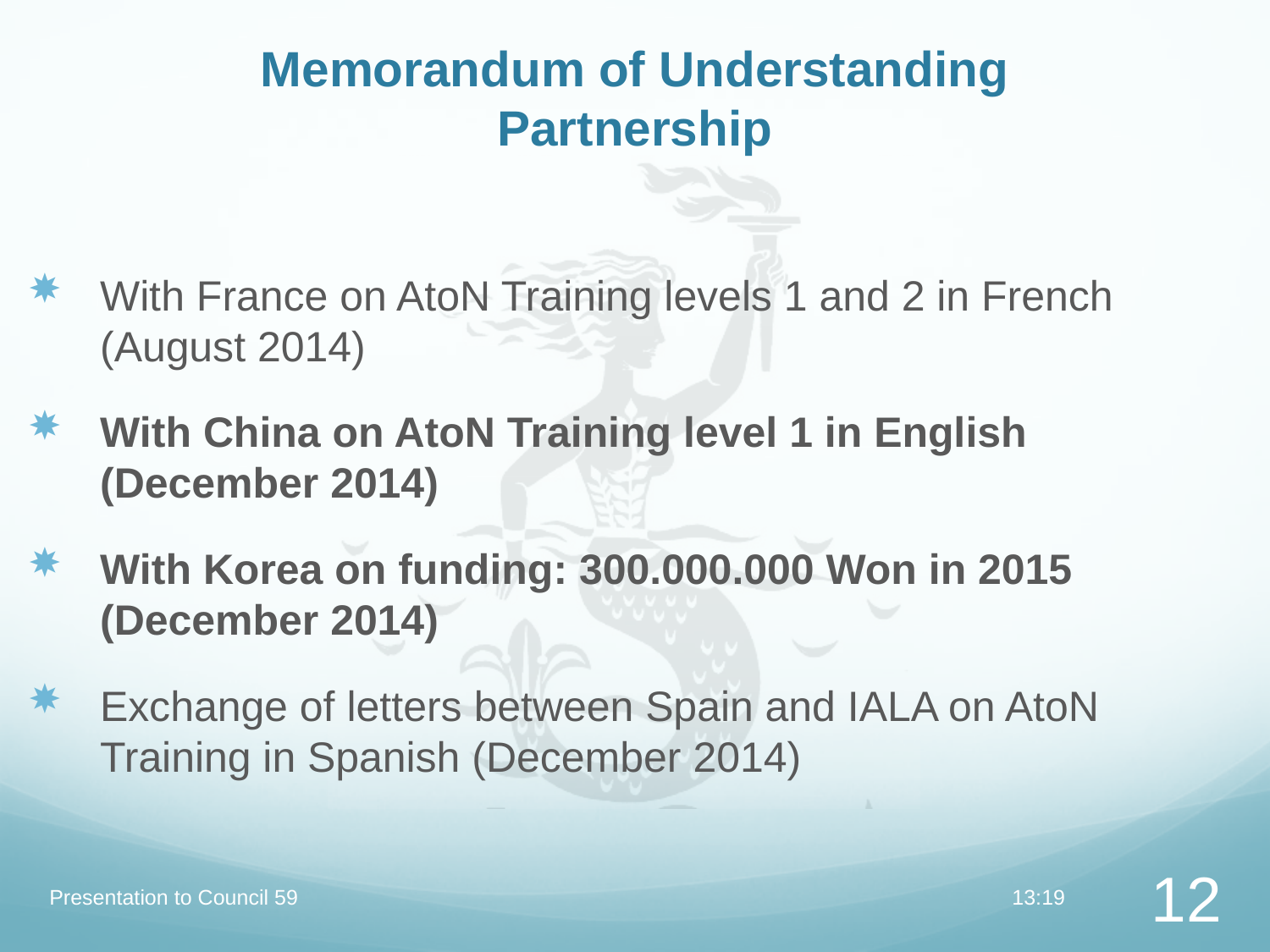

# Memorandum of Understanding Partnership

With France on AtoN Training levels 1 and 2 in French (August 2014)
With China on AtoN Training level 1 in English (December 2014)
With Korea on funding: 300.000.000 Won in 2015 (December 2014)
Exchange of letters between Spain and IALA on AtoN Training in Spanish (December 2014)

Presentation to Council 59
13:19
12